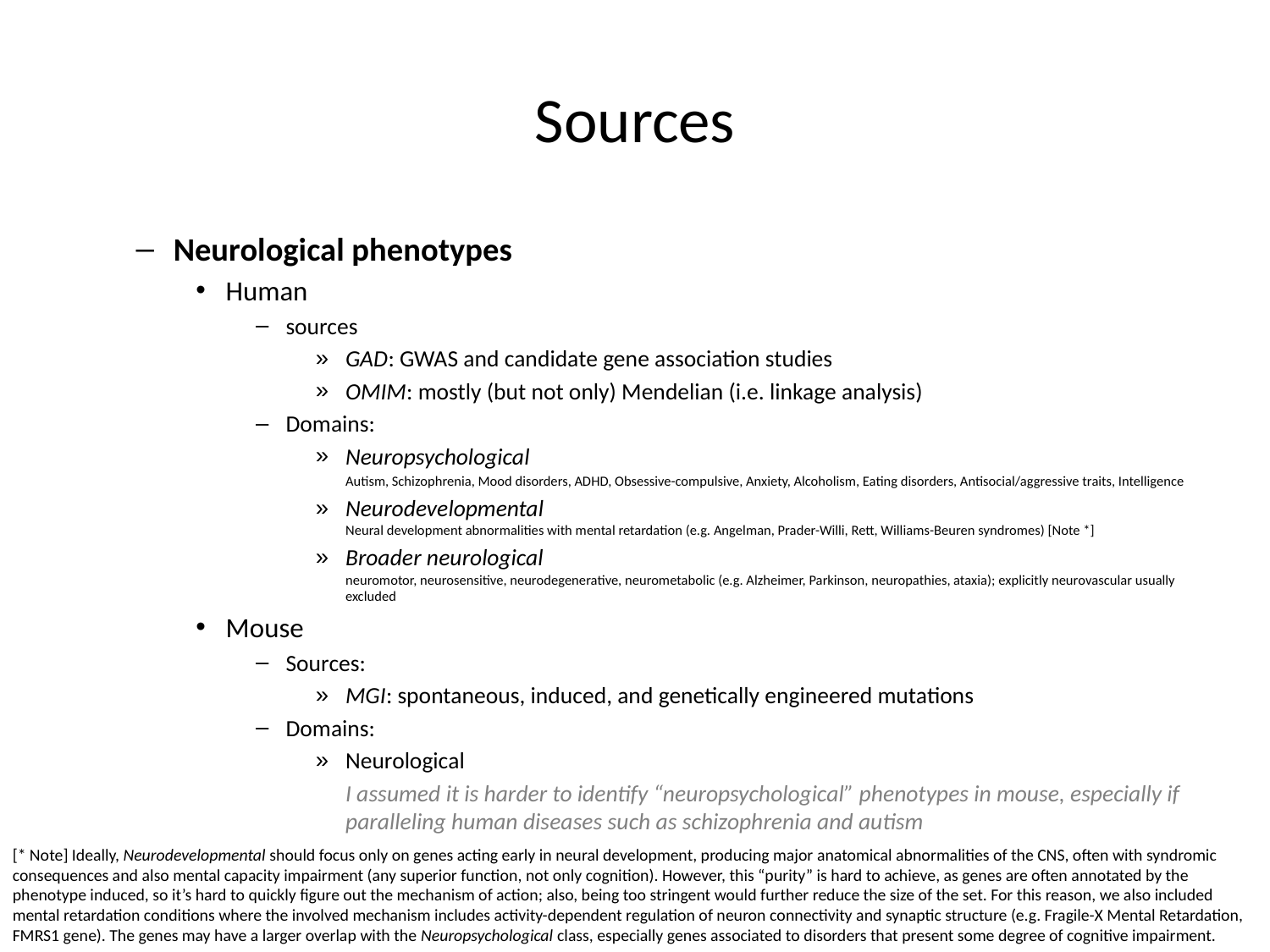

# Sources
Neurological phenotypes
Human
sources
GAD: GWAS and candidate gene association studies
OMIM: mostly (but not only) Mendelian (i.e. linkage analysis)
Domains:
Neuropsychological
	Autism, Schizophrenia, Mood disorders, ADHD, Obsessive-compulsive, Anxiety, Alcoholism, Eating disorders, Antisocial/aggressive traits, Intelligence
Neurodevelopmental
	Neural development abnormalities with mental retardation (e.g. Angelman, Prader-Willi, Rett, Williams-Beuren syndromes) [Note *]
Broader neurological
	neuromotor, neurosensitive, neurodegenerative, neurometabolic (e.g. Alzheimer, Parkinson, neuropathies, ataxia); explicitly neurovascular usually excluded
Mouse
Sources:
MGI: spontaneous, induced, and genetically engineered mutations
Domains:
Neurological
	I assumed it is harder to identify “neuropsychological” phenotypes in mouse, especially if paralleling human diseases such as schizophrenia and autism
[* Note] Ideally, Neurodevelopmental should focus only on genes acting early in neural development, producing major anatomical abnormalities of the CNS, often with syndromic consequences and also mental capacity impairment (any superior function, not only cognition). However, this “purity” is hard to achieve, as genes are often annotated by the phenotype induced, so it’s hard to quickly figure out the mechanism of action; also, being too stringent would further reduce the size of the set. For this reason, we also included mental retardation conditions where the involved mechanism includes activity-dependent regulation of neuron connectivity and synaptic structure (e.g. Fragile-X Mental Retardation, FMRS1 gene). The genes may have a larger overlap with the Neuropsychological class, especially genes associated to disorders that present some degree of cognitive impairment.